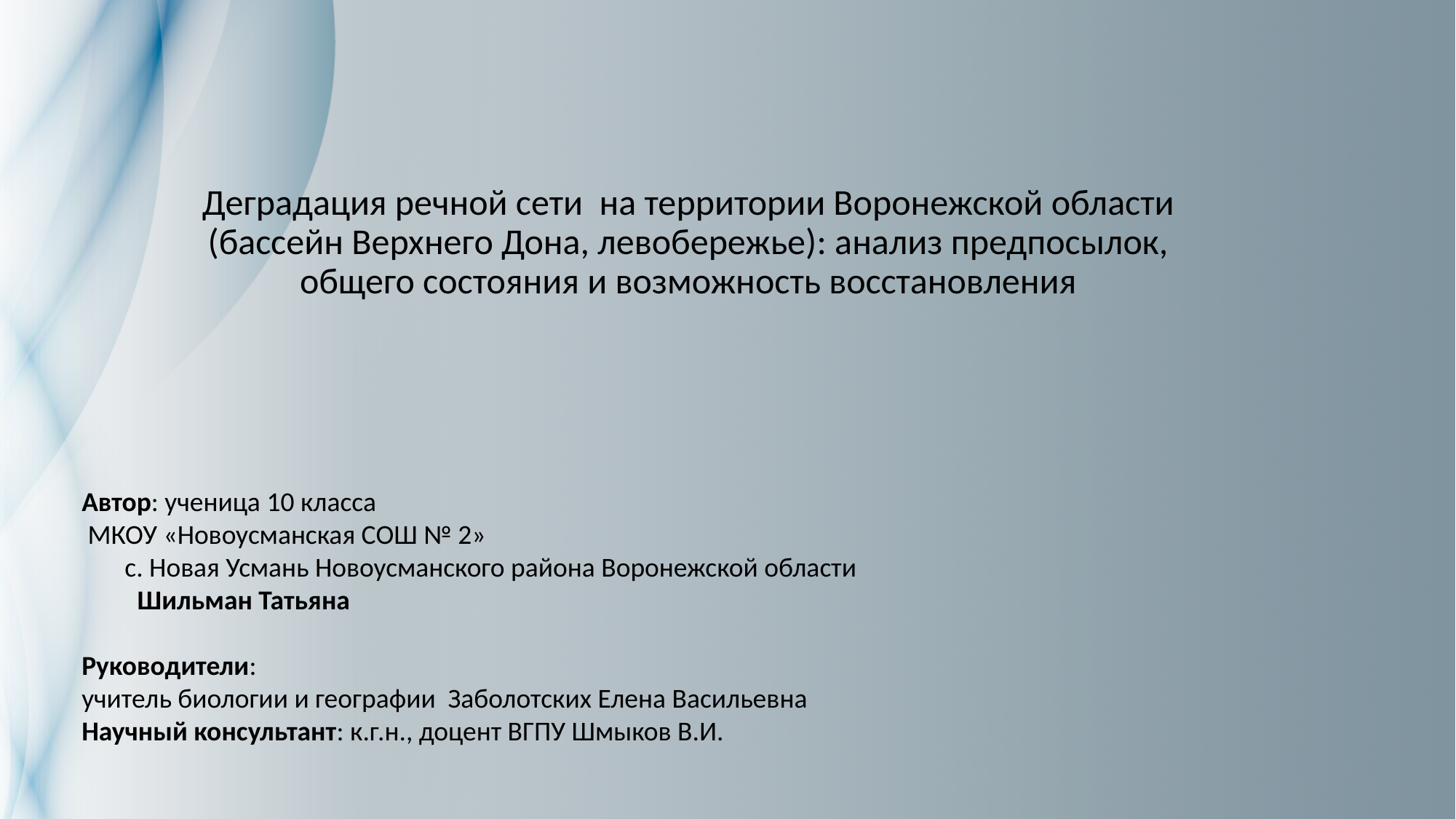

Деградация речной сети  на территории Воронежской области (бассейн Верхнего Дона, левобережье): анализ предпосылок, общего состояния и возможность восстановления
Автор: ученица 10 класса                                                                                                                       МКОУ «Новоусманская СОШ № 2»                                                                                                            с. Новая Усмань Новоусманского района Воронежской области                                                  Шильман Татьяна

Руководители:
учитель биологии и географии  Заболотских Елена Васильевна
Научный консультант: к.г.н., доцент ВГПУ Шмыков В.И.